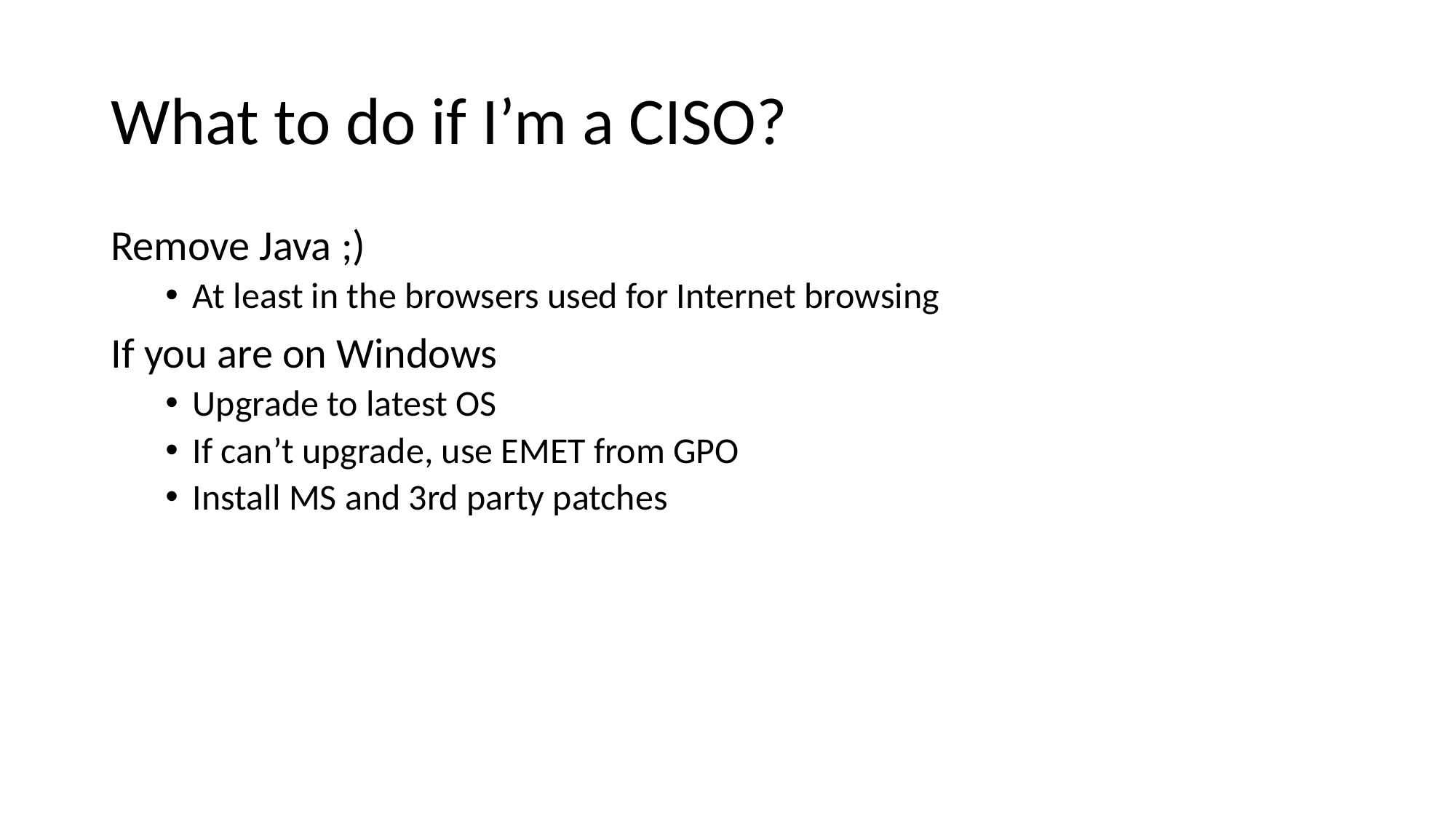

# What to do if I’m a CISO?
Remove Java ;)
At least in the browsers used for Internet browsing
If you are on Windows
Upgrade to latest OS
If can’t upgrade, use EMET from GPO
Install MS and 3rd party patches